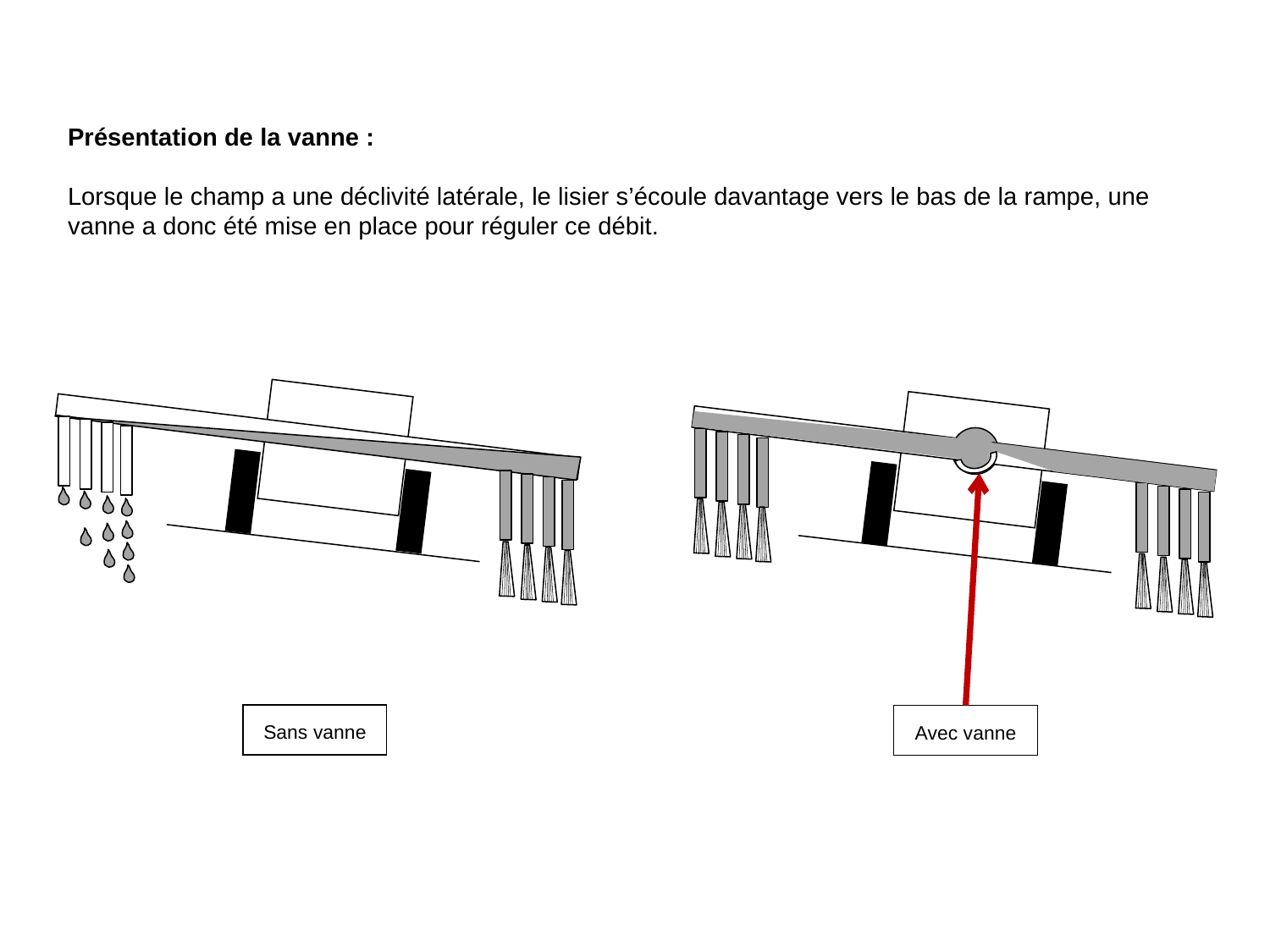

Présentation de la vanne :

Lorsque le champ a une déclivité latérale, le lisier s’écoule davantage vers le bas de la rampe, une vanne a donc été mise en place pour réguler ce débit.

Sans vanne
Avec vanne